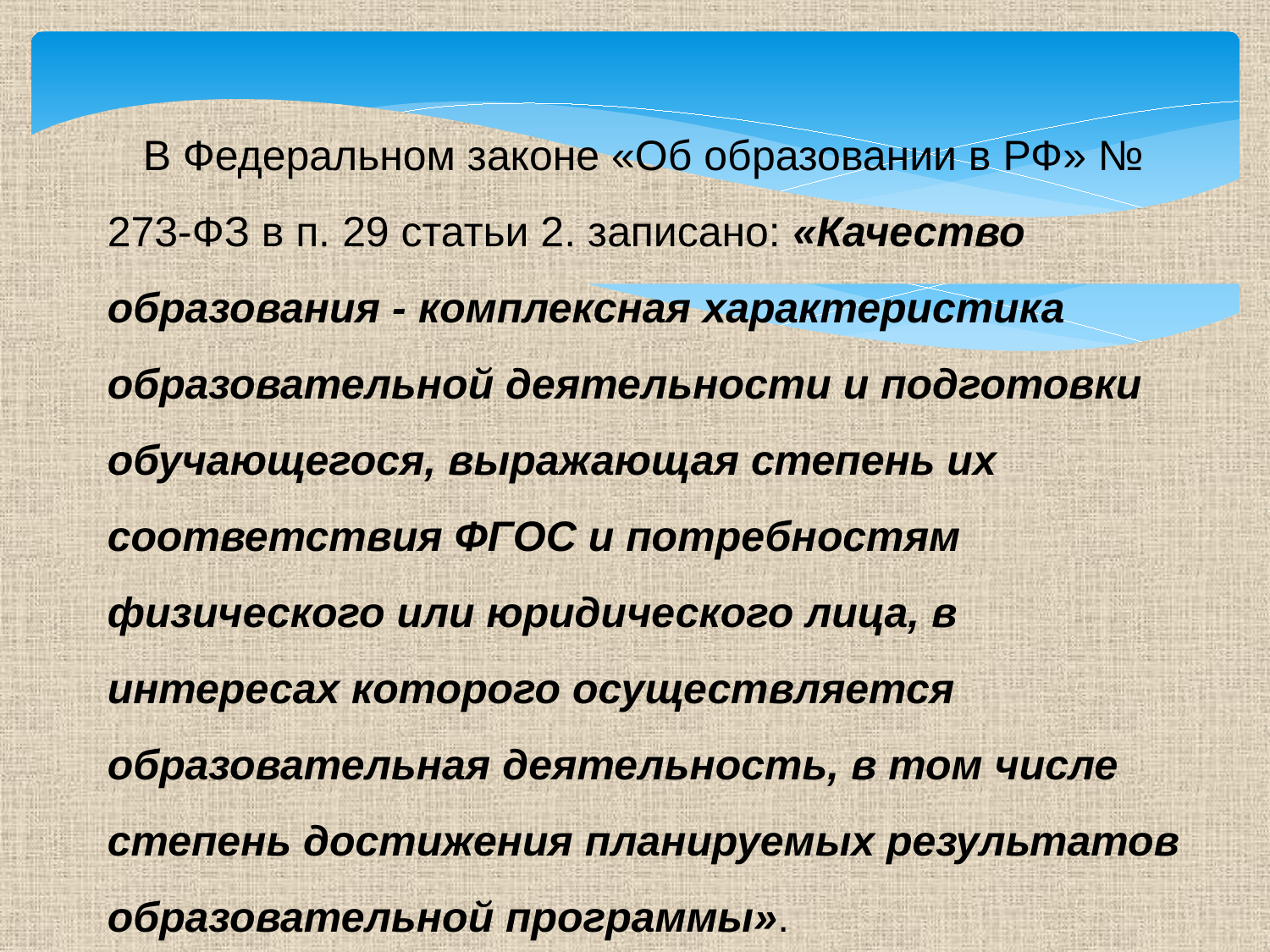

В Федеральном законе «Об образовании в РФ» № 273-ФЗ в п. 29 статьи 2. записано: «Качество образования - комплексная характеристика образовательной деятельности и подготовки обучающегося, выражающая степень их соответствия ФГОС и потребностям физического или юридического лица, в интересах которого осуществляется образовательная деятельность, в том числе степень достижения планируемых результатов образовательной программы».